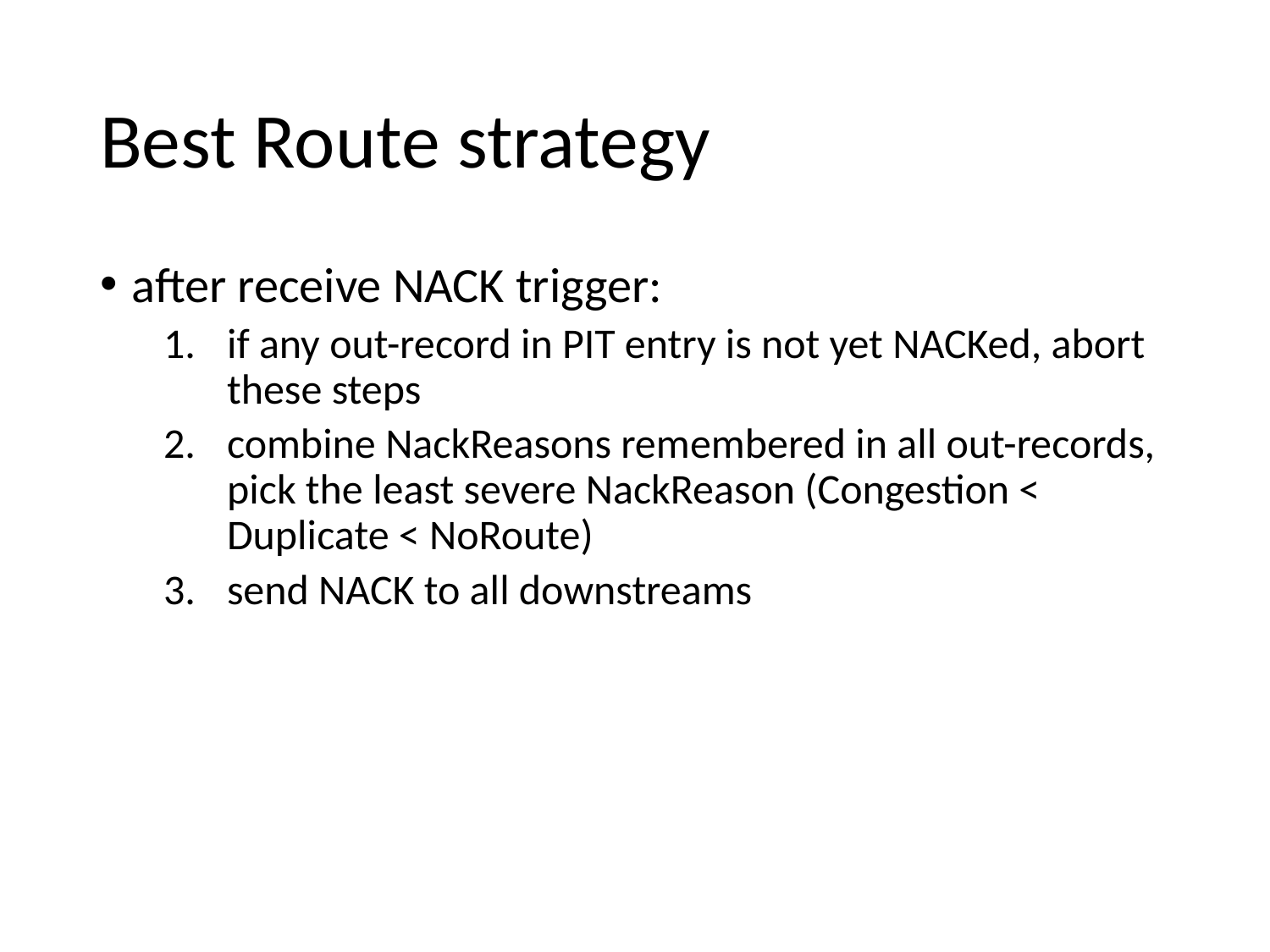

# Best Route strategy
after receive NACK trigger:
if any out-record in PIT entry is not yet NACKed, abort these steps
combine NackReasons remembered in all out-records, pick the least severe NackReason (Congestion < Duplicate < NoRoute)
send NACK to all downstreams